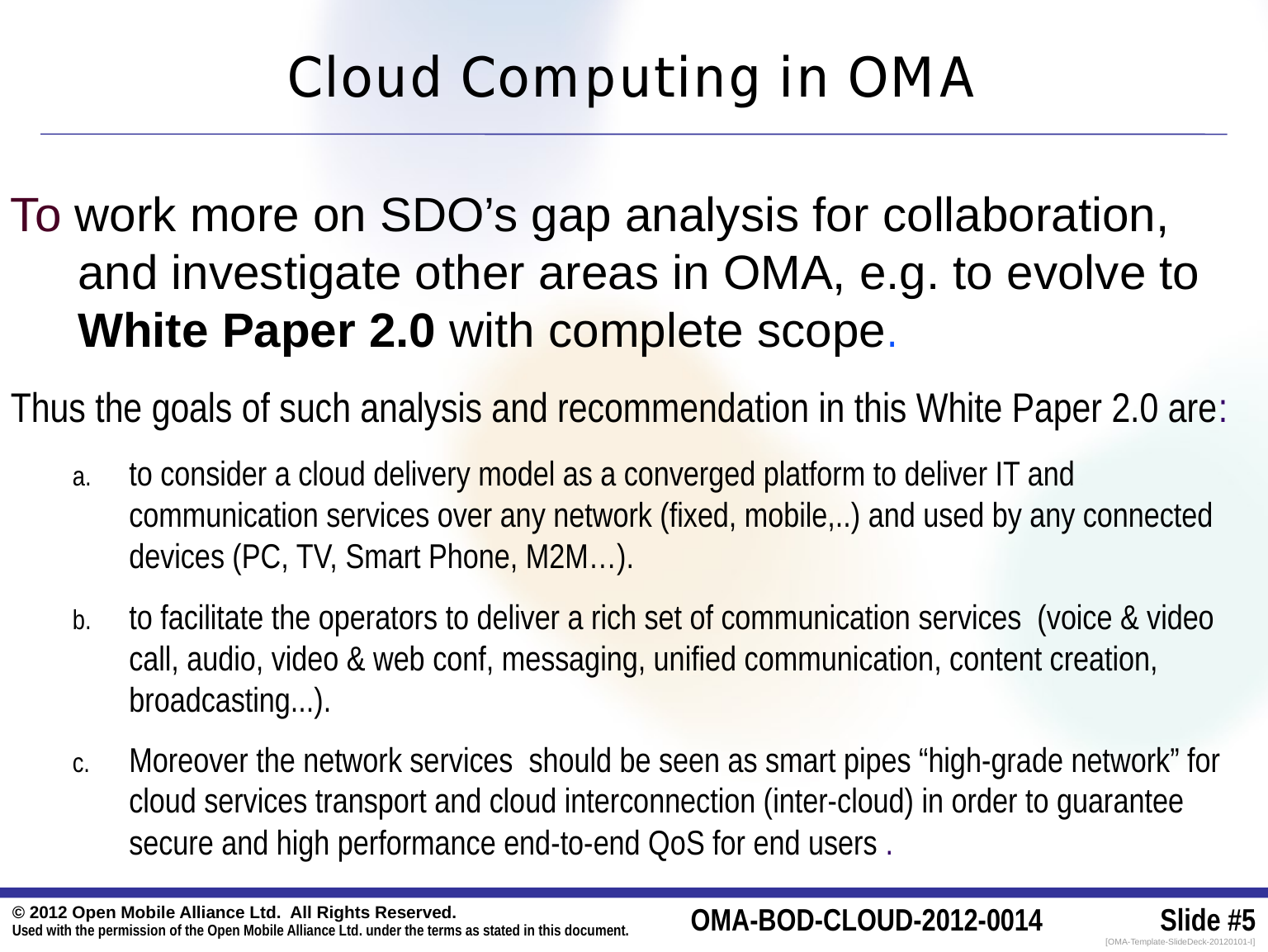

# Cloud Computing in OMA

To work more on SDO’s gap analysis for collaboration, and investigate other areas in OMA, e.g. to evolve to White Paper 2.0 with complete scope.
Thus the goals of such analysis and recommendation in this White Paper 2.0 are:
to consider a cloud delivery model as a converged platform to deliver IT and communication services over any network (fixed, mobile,..) and used by any connected devices (PC, TV, Smart Phone, M2M…).
to facilitate the operators to deliver a rich set of communication services  (voice & video call, audio, video & web conf, messaging, unified communication, content creation,  broadcasting...).
Moreover the network services  should be seen as smart pipes “high-grade network” for cloud services transport and cloud interconnection (inter-cloud) in order to guarantee secure and high performance end-to-end QoS for end users .